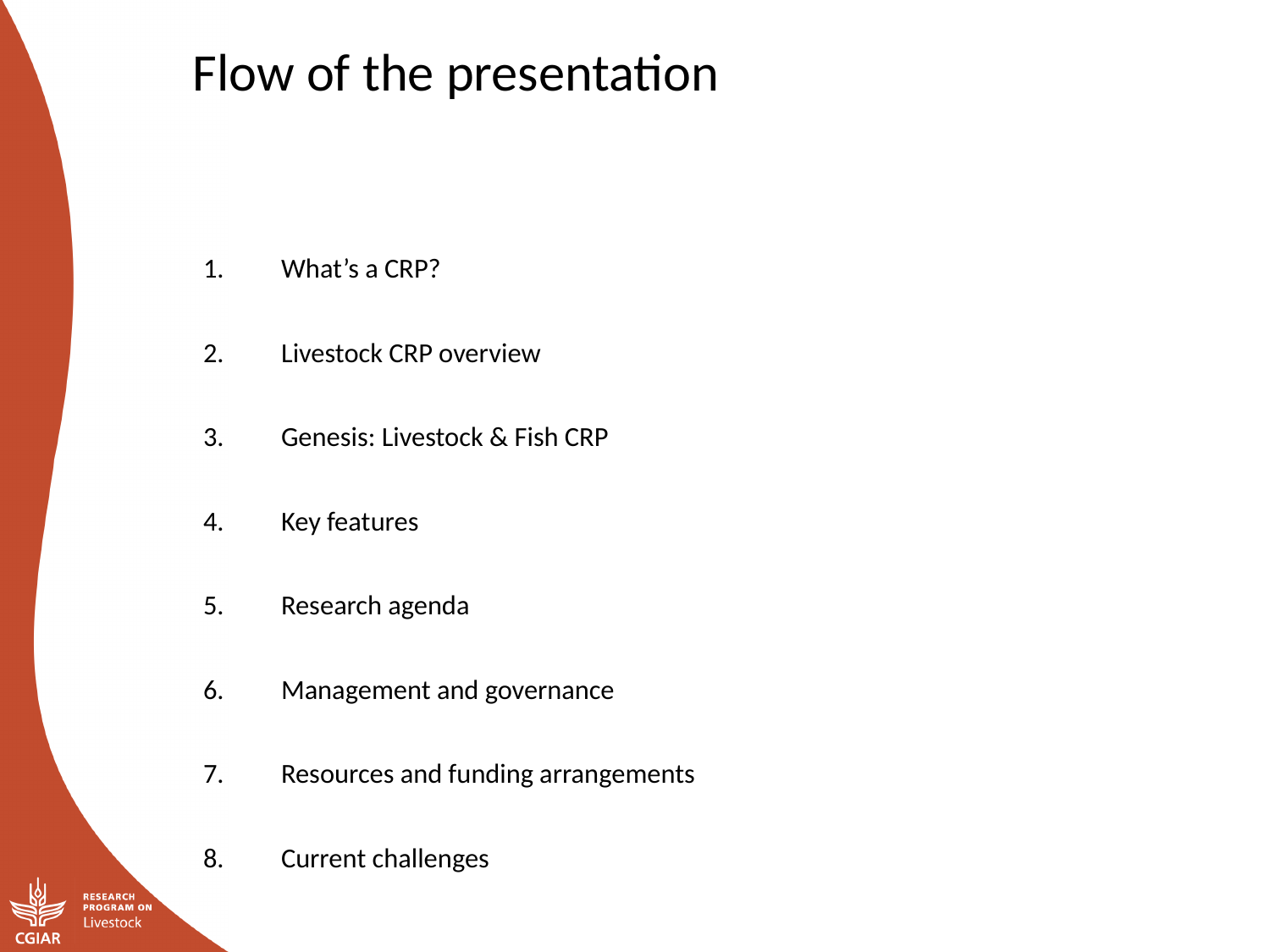

Flow of the presentation
What’s a CRP?
Livestock CRP overview
Genesis: Livestock & Fish CRP
Key features
Research agenda
Management and governance
Resources and funding arrangements
Current challenges